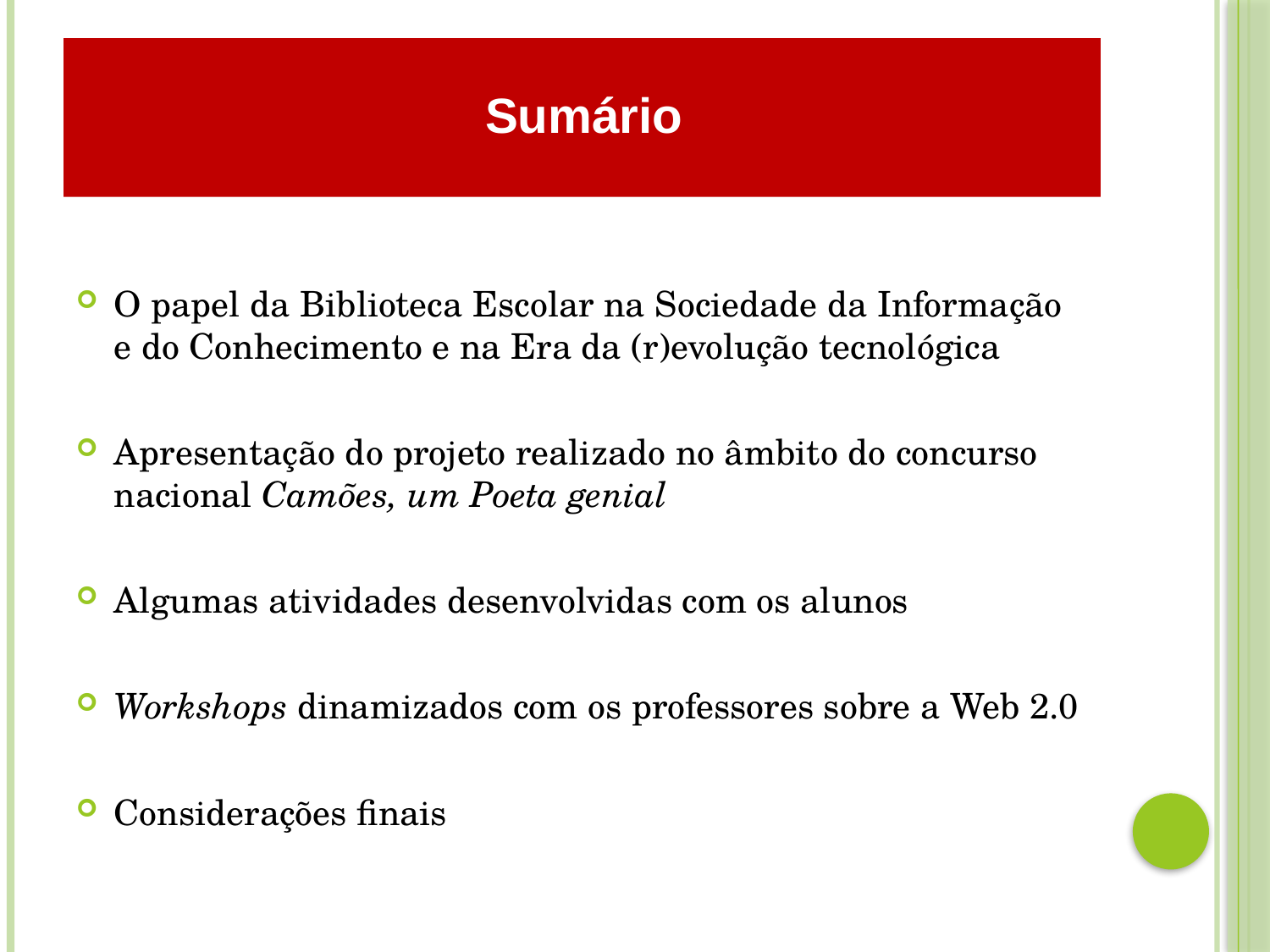

Sumário

O papel da Biblioteca Escolar na Sociedade da Informação e do Conhecimento e na Era da (r)evolução tecnológica

Apresentação do projeto realizado no âmbito do concurso nacional Camões, um Poeta genial

Algumas atividades desenvolvidas com os alunos

Workshops dinamizados com os professores sobre a Web 2.0

Considerações finais